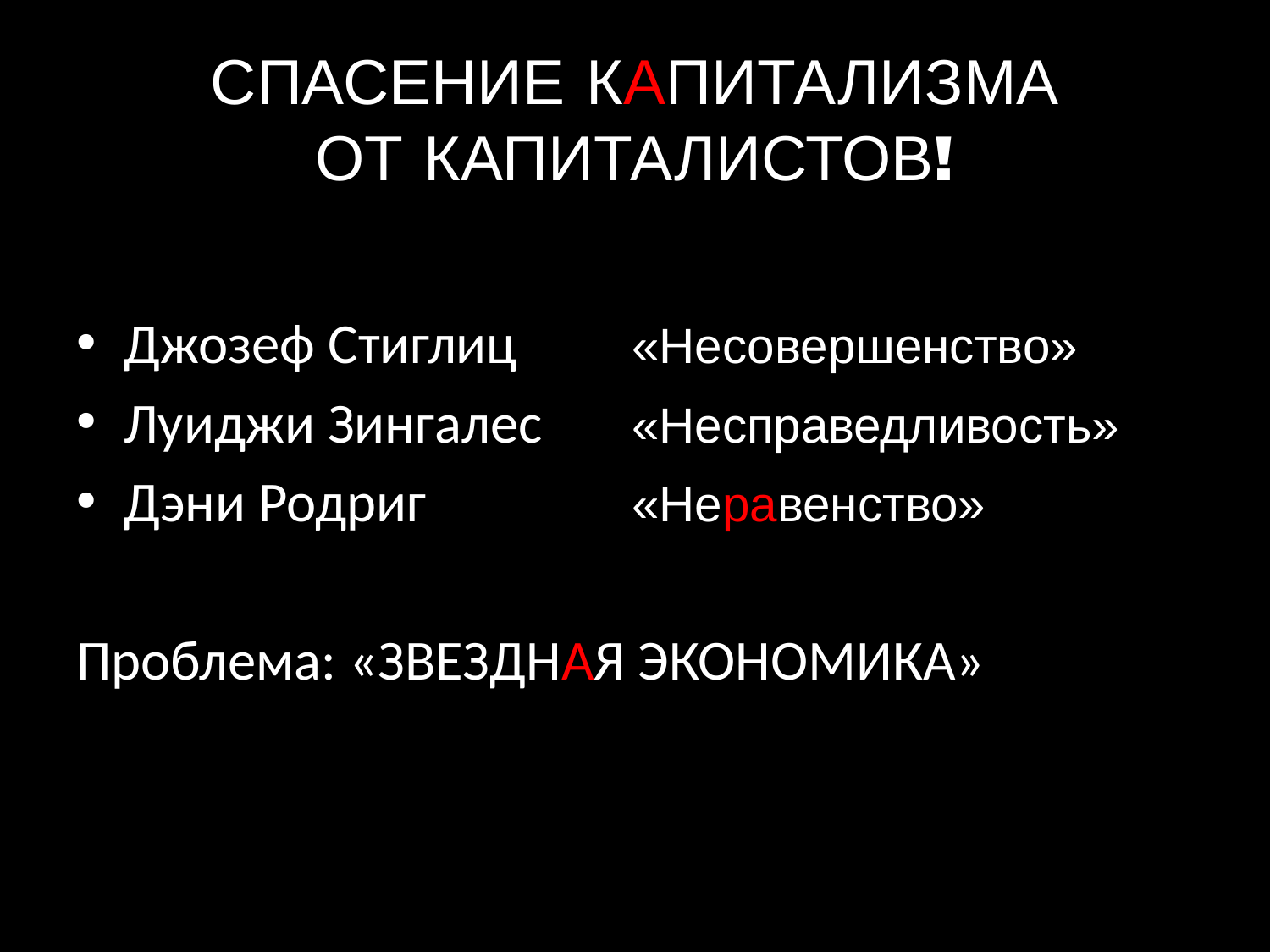

# СПАСЕНИЕ КАПИТАЛИЗМА ОТ КАПИТАЛИСТОВ!

Джозеф Стиглиц 	«Несовершенство»
Луиджи Зингалес 	«Несправедливость»
Дэни Родриг 		«Неравенство»

Проблема: «ЗВЕЗДНАЯ ЭКОНОМИКА»